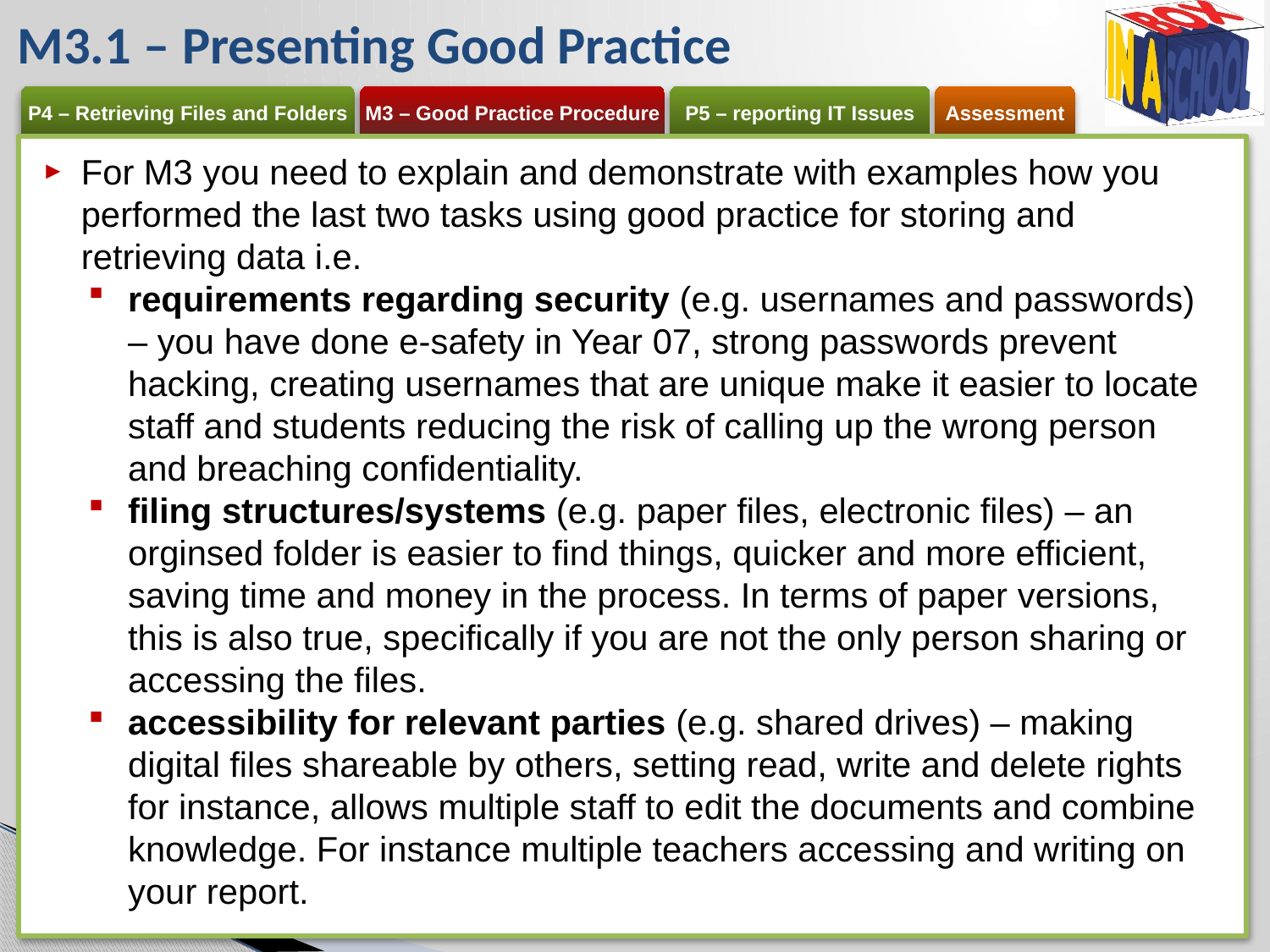

# M3.1 – Presenting Good Practice
For M3 you need to explain and demonstrate with examples how you performed the last two tasks using good practice for storing and retrieving data i.e.
requirements regarding security (e.g. usernames and passwords) – you have done e-safety in Year 07, strong passwords prevent hacking, creating usernames that are unique make it easier to locate staff and students reducing the risk of calling up the wrong person and breaching confidentiality.
filing structures/systems (e.g. paper files, electronic files) – an orginsed folder is easier to find things, quicker and more efficient, saving time and money in the process. In terms of paper versions, this is also true, specifically if you are not the only person sharing or accessing the files.
accessibility for relevant parties (e.g. shared drives) – making digital files shareable by others, setting read, write and delete rights for instance, allows multiple staff to edit the documents and combine knowledge. For instance multiple teachers accessing and writing on your report.